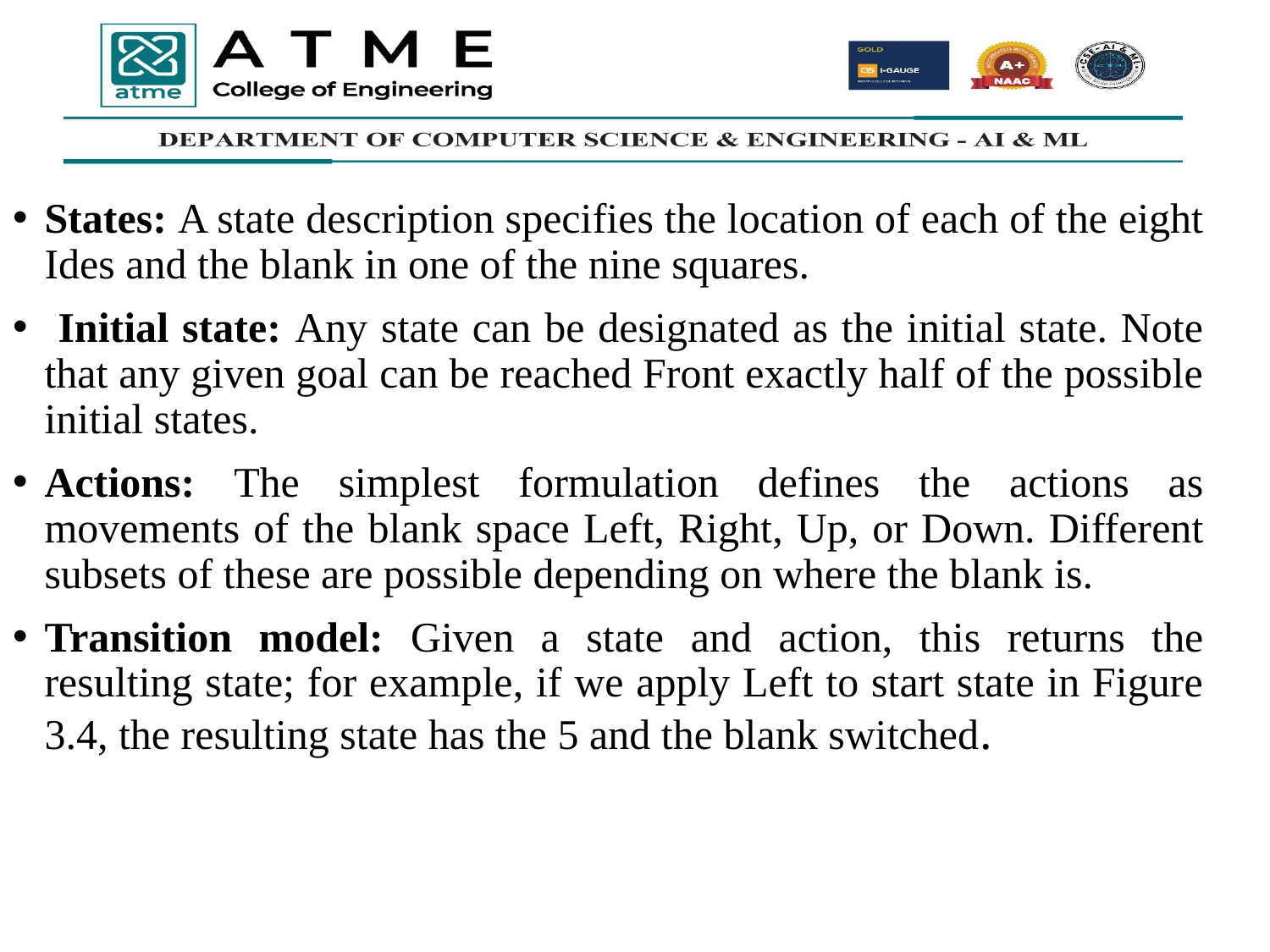

States: A state description specifies the location of each of the eight Ides and the blank in one of the nine squares.
 Initial state: Any state can be designated as the initial state. Note that any given goal can be reached Front exactly half of the possible initial states.
Actions: The simplest formulation defines the actions as movements of the blank space Left, Right, Up, or Down. Different subsets of these are possible depending on where the blank is.
Transition model: Given a state and action, this returns the resulting state; for example, if we apply Left to start state in Figure 3.4, the resulting state has the 5 and the blank switched.